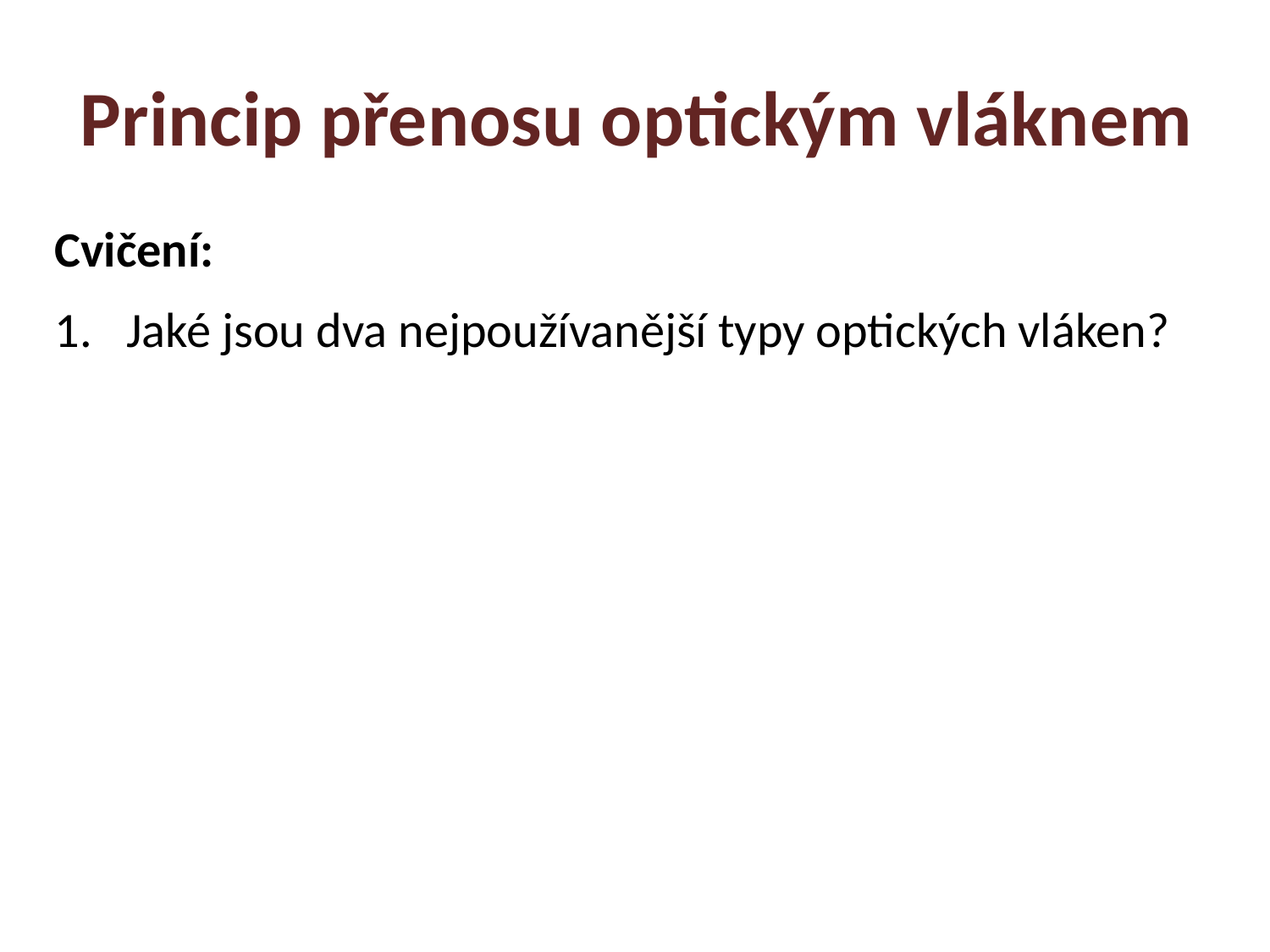

Princip přenosu optickým vláknem
Cvičení:
Jaké jsou dva nejpoužívanější typy optických vláken?